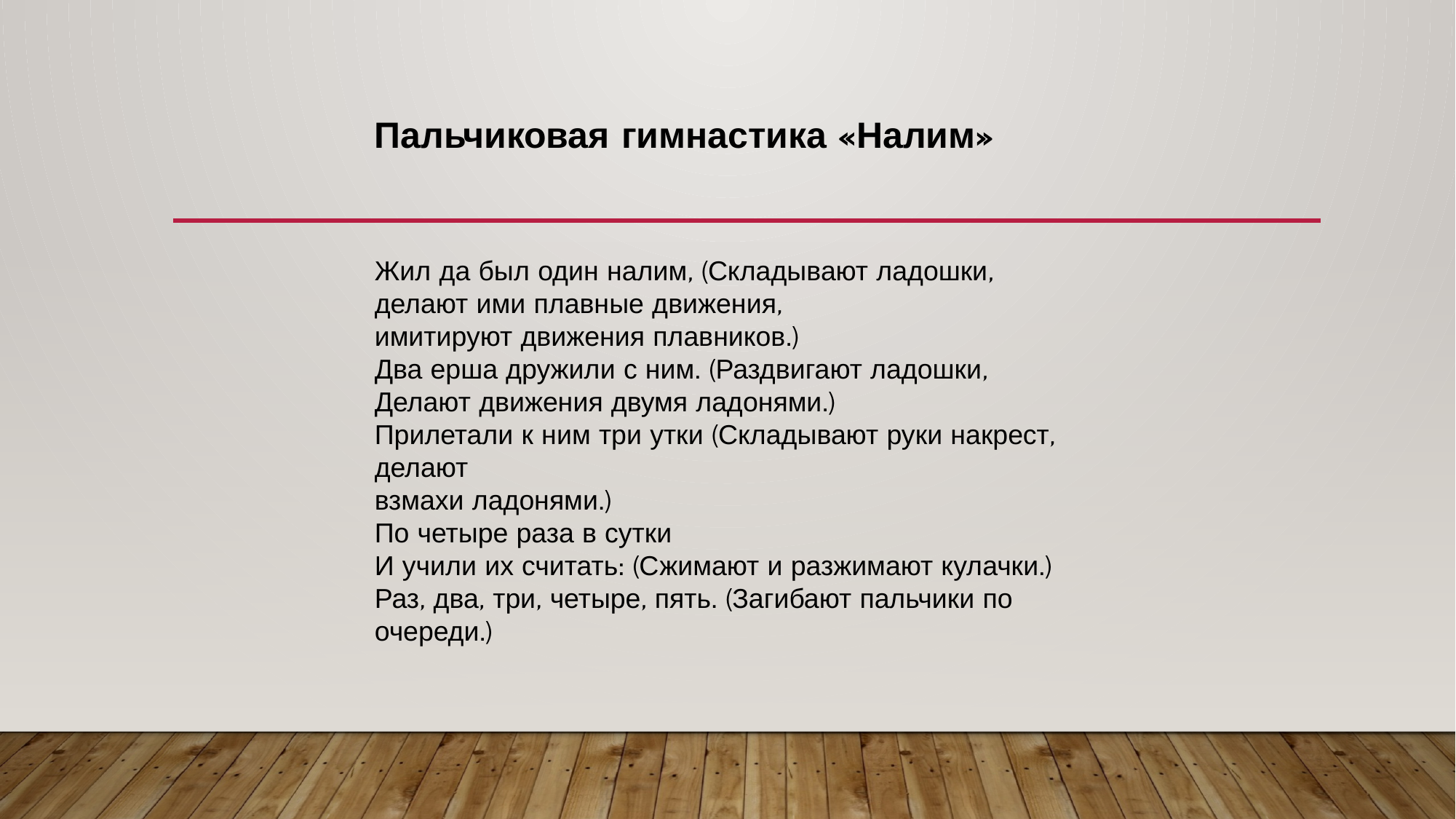

#
Пальчиковая гимнастика «Налим»

Жил да был один налим, (Складывают ладошки,
делают ими плавные движения,
имитируют движения плавников.)
Два ерша дружили с ним. (Раздвигают ладошки,
Делают движения двумя ладонями.)
Прилетали к ним три утки (Складывают руки накрест, делают
взмахи ладонями.)
По четыре раза в сутки
И учили их считать: (Сжимают и разжимают кулачки.)
Раз, два, три, четыре, пять. (Загибают пальчики по очереди.)